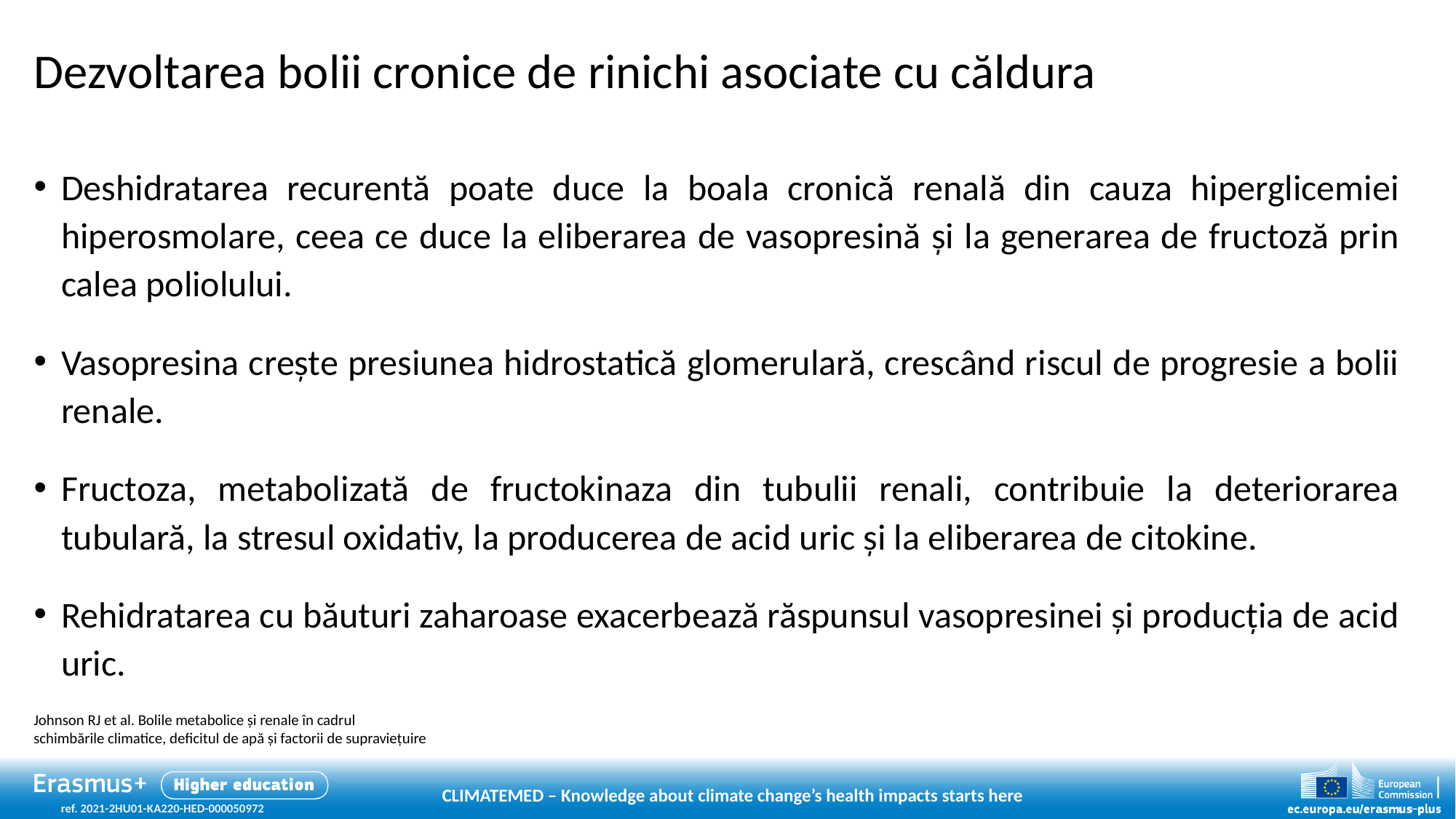

# Dezvoltarea bolii cronice de rinichi asociate cu căldura
Deshidratarea recurentă poate duce la boala cronică renală din cauza hiperglicemiei hiperosmolare, ceea ce duce la eliberarea de vasopresină și la generarea de fructoză prin calea poliolului.
Vasopresina crește presiunea hidrostatică glomerulară, crescând riscul de progresie a bolii renale.
Fructoza, metabolizată de fructokinaza din tubulii renali, contribuie la deteriorarea tubulară, la stresul oxidativ, la producerea de acid uric și la eliberarea de citokine.
Rehidratarea cu băuturi zaharoase exacerbează răspunsul vasopresinei și producția de acid uric.
Johnson RJ et al. Bolile metabolice și renale în cadrul
schimbările climatice, deficitul de apă și factorii de supraviețuire